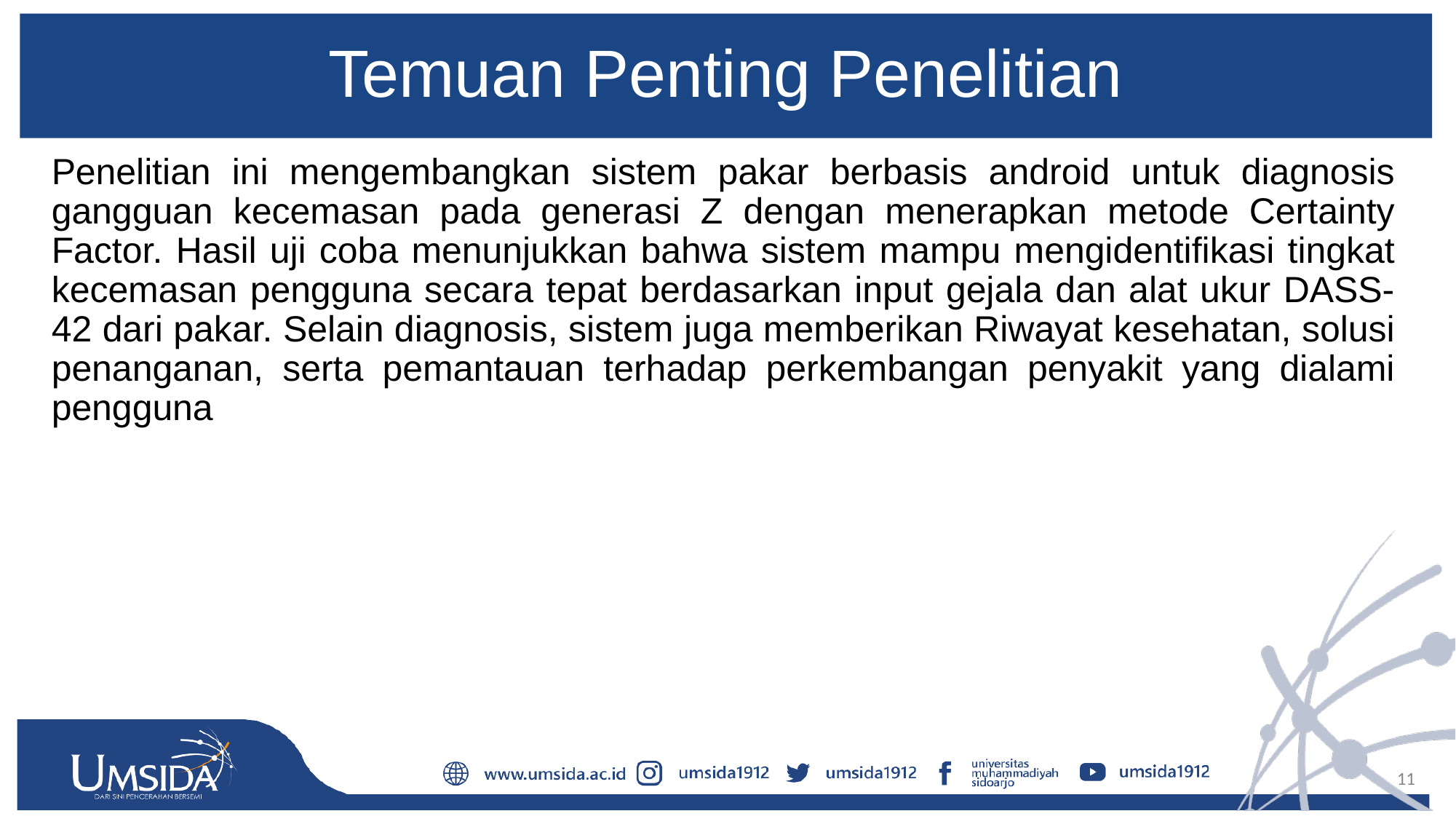

# Temuan Penting Penelitian
Penelitian ini mengembangkan sistem pakar berbasis android untuk diagnosis gangguan kecemasan pada generasi Z dengan menerapkan metode Certainty Factor. Hasil uji coba menunjukkan bahwa sistem mampu mengidentifikasi tingkat kecemasan pengguna secara tepat berdasarkan input gejala dan alat ukur DASS-42 dari pakar. Selain diagnosis, sistem juga memberikan Riwayat kesehatan, solusi penanganan, serta pemantauan terhadap perkembangan penyakit yang dialami pengguna